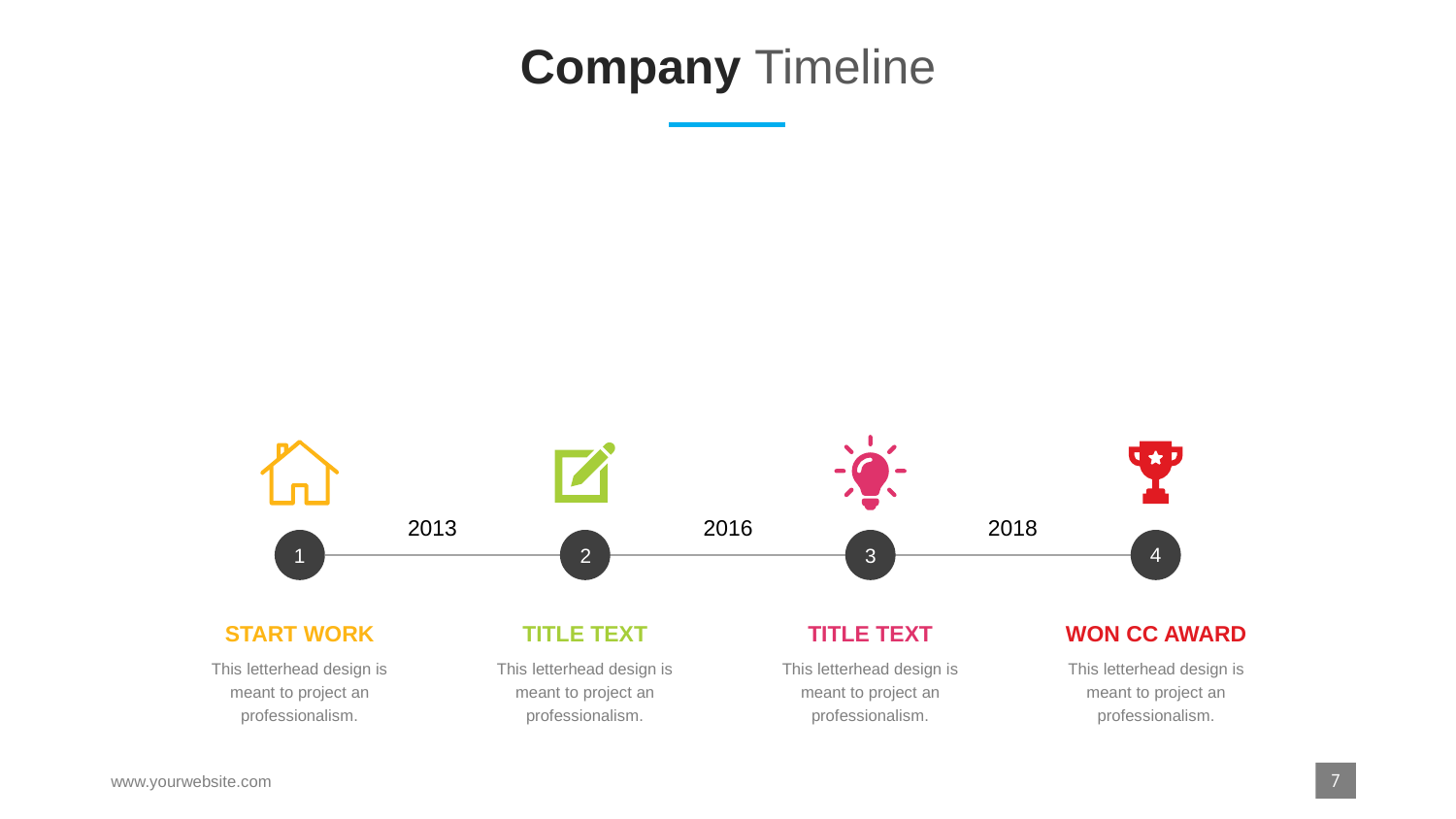

# Company Timeline

2013
2016
2018

4
2
3
1
START WORK
WON CC AWARD
TITLE TEXT
TITLE TEXT
This letterhead design is meant to project an professionalism.
This letterhead design is meant to project an professionalism.
This letterhead design is meant to project an professionalism.
This letterhead design is meant to project an professionalism.
www.yourwebsite.com
7